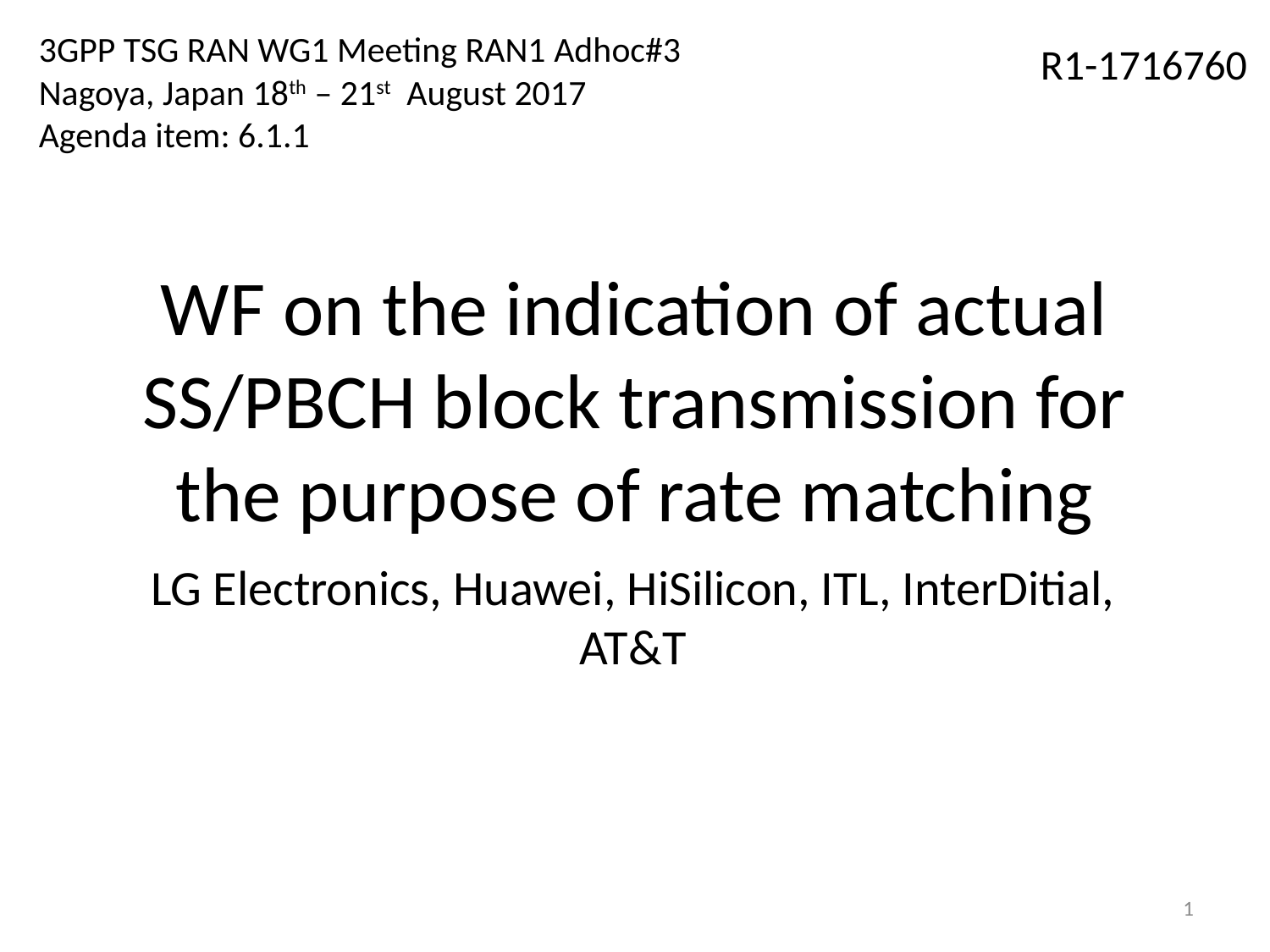

3GPP TSG RAN WG1 Meeting RAN1 Adhoc#3
Nagoya, Japan 18th – 21st  August 2017
Agenda item: 6.1.1
R1-1716760
# WF on the indication of actual SS/PBCH block transmission for the purpose of rate matching
LG Electronics, Huawei, HiSilicon, ITL, InterDitial, AT&T
1